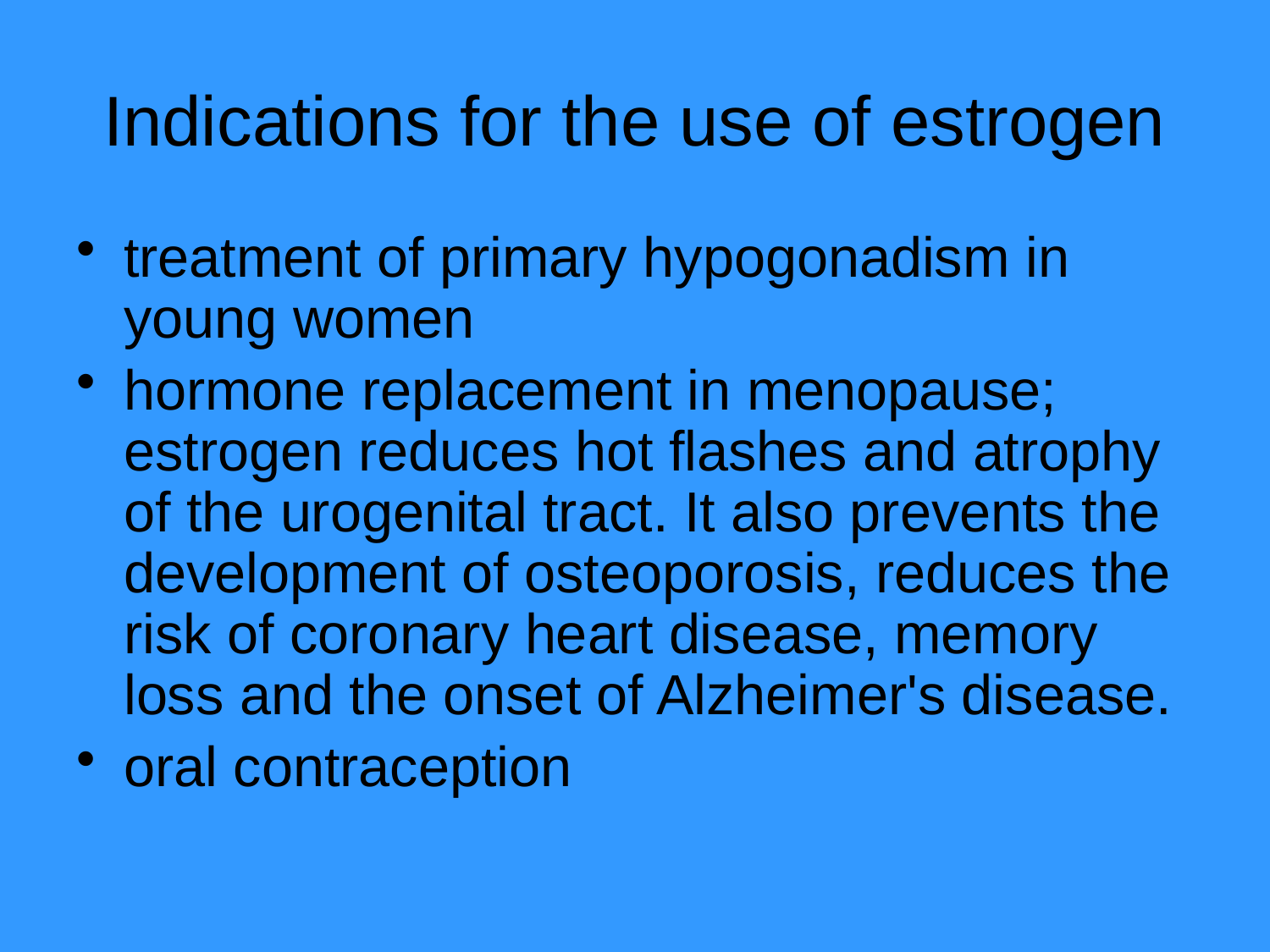

# Indications for the use of estrogen
treatment of primary hypogonadism in young women
hormone replacement in menopause; estrogen reduces hot flashes and atrophy of the urogenital tract. It also prevents the development of osteoporosis, reduces the risk of coronary heart disease, memory loss and the onset of Alzheimer's disease.
oral contraception